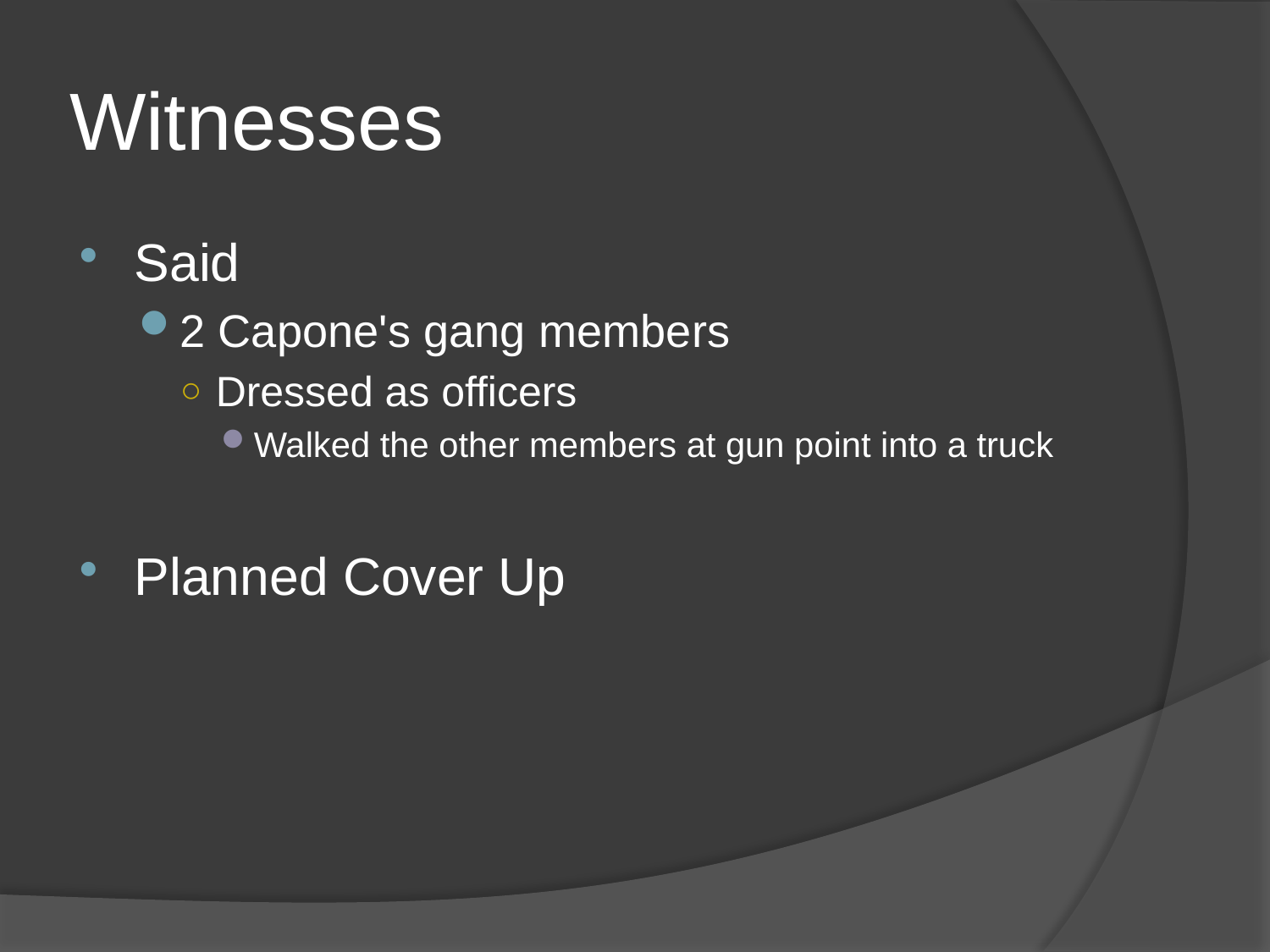

# Witnesses
Said
2 Capone's gang members
Dressed as officers
Walked the other members at gun point into a truck

Planned Cover Up